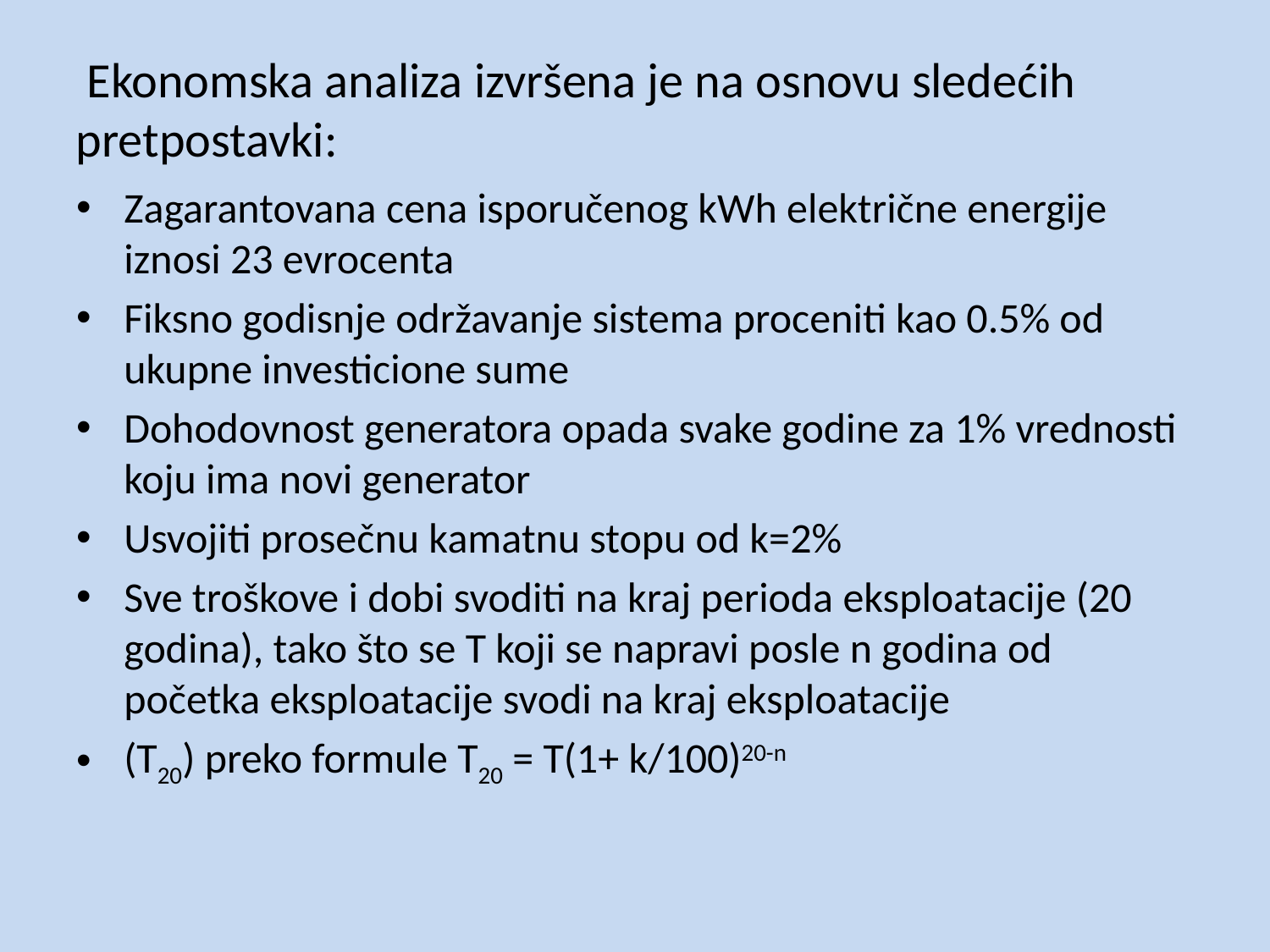

Ekonomska analiza izvršena je na osnovu sledećih pretpostavki:
Zagarantovana cena isporučenog kWh električne energije iznosi 23 evrocenta
Fiksno godisnje održavanje sistema proceniti kao 0.5% od ukupne investicione sume
Dohodovnost generatora opada svake godine za 1% vrednosti  koju ima novi generator
Usvojiti prosečnu kamatnu stopu od k=2%
Sve troškove i dobi svoditi na kraj perioda eksploatacije (20 godina), tako što se T koji se napravi posle n godina od početka eksploatacije svodi na kraj eksploatacije
(T20) preko formule T20 = T(1+ k/100)20-n